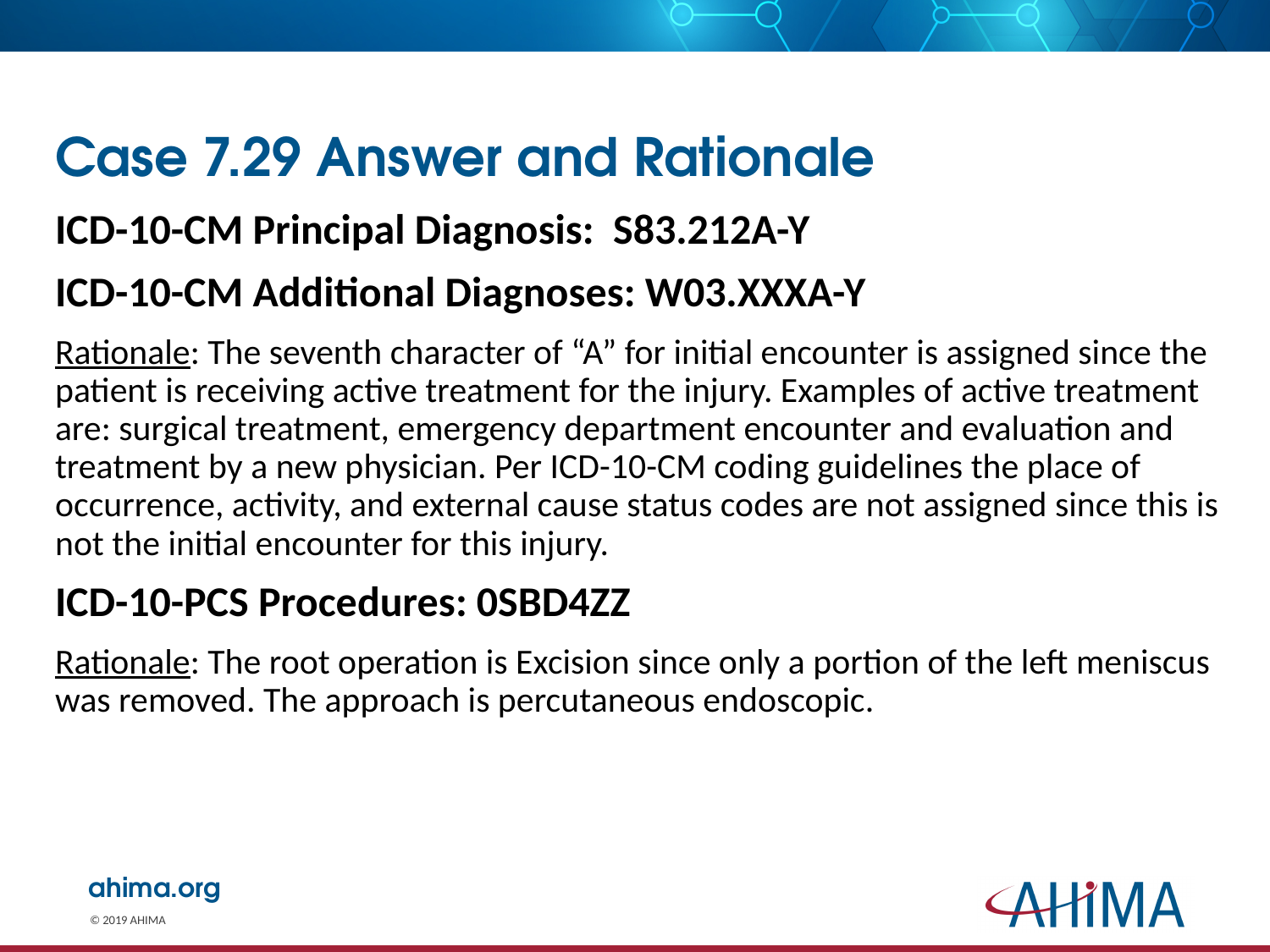

# Case 7.29 Answer and Rationale
ICD-10-CM Principal Diagnosis:  S83.212A-Y
ICD-10-CM Additional Diagnoses: W03.XXXA-Y
Rationale: The seventh character of “A” for initial encounter is assigned since the patient is receiving active treatment for the injury. Examples of active treatment are: surgical treatment, emergency department encounter and evaluation and treatment by a new physician. Per ICD-10-CM coding guidelines the place of occurrence, activity, and external cause status codes are not assigned since this is not the initial encounter for this injury.
ICD-10-PCS Procedures: 0SBD4ZZ
Rationale: The root operation is Excision since only a portion of the left meniscus was removed. The approach is percutaneous endoscopic.